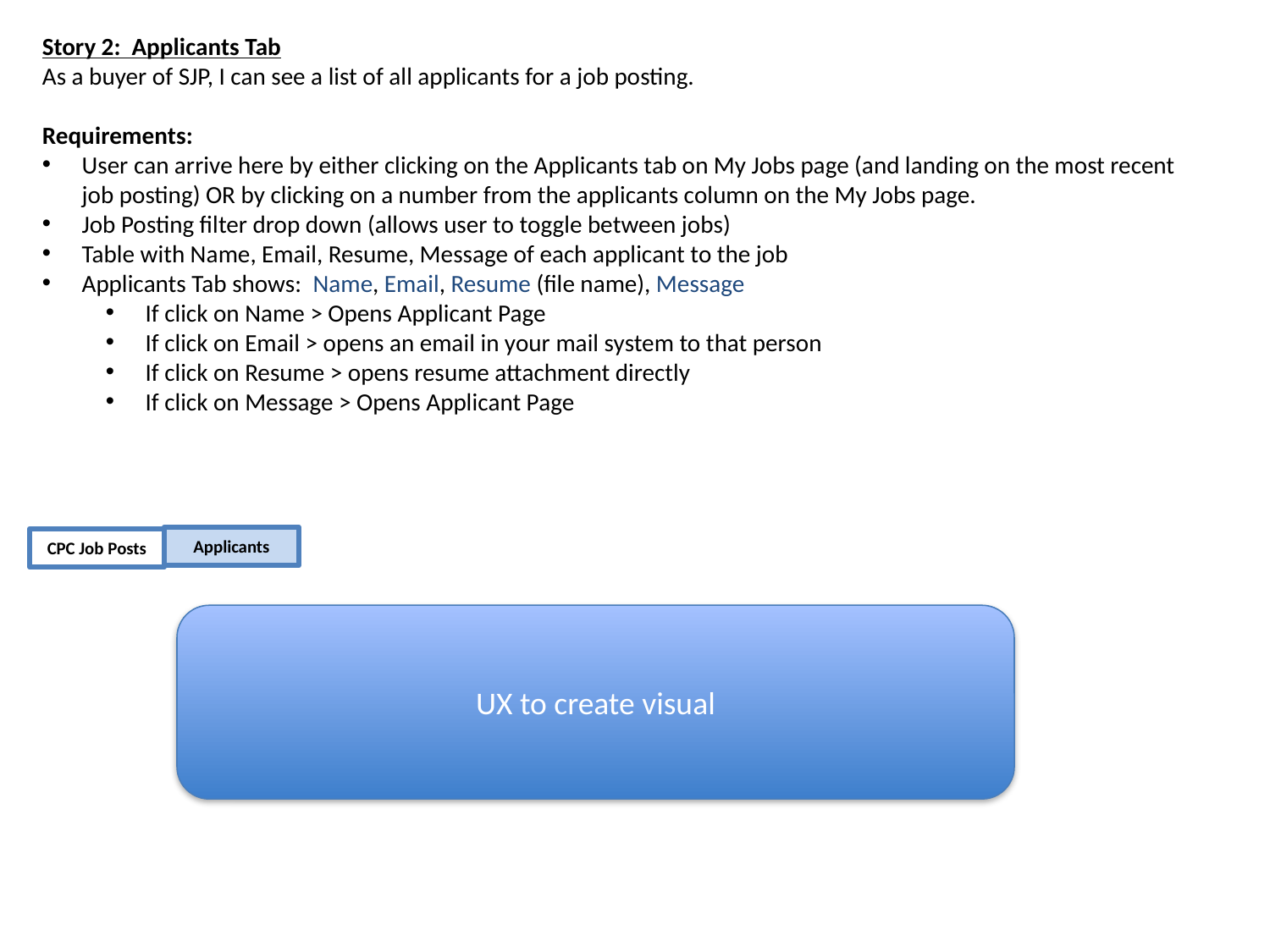

Story 2:  Applicants Tab
As a buyer of SJP, I can see a list of all applicants for a job posting.

Requirements:
User can arrive here by either clicking on the Applicants tab on My Jobs page (and landing on the most recent job posting) OR by clicking on a number from the applicants column on the My Jobs page.
Job Posting filter drop down (allows user to toggle between jobs)
Table with Name, Email, Resume, Message of each applicant to the job
Applicants Tab shows:  Name, Email, Resume (file name), Message
If click on Name > Opens Applicant Page
If click on Email > opens an email in your mail system to that person
If click on Resume > opens resume attachment directly
If click on Message > Opens Applicant Page

Applicants
CPC Job Posts
UX to create visual